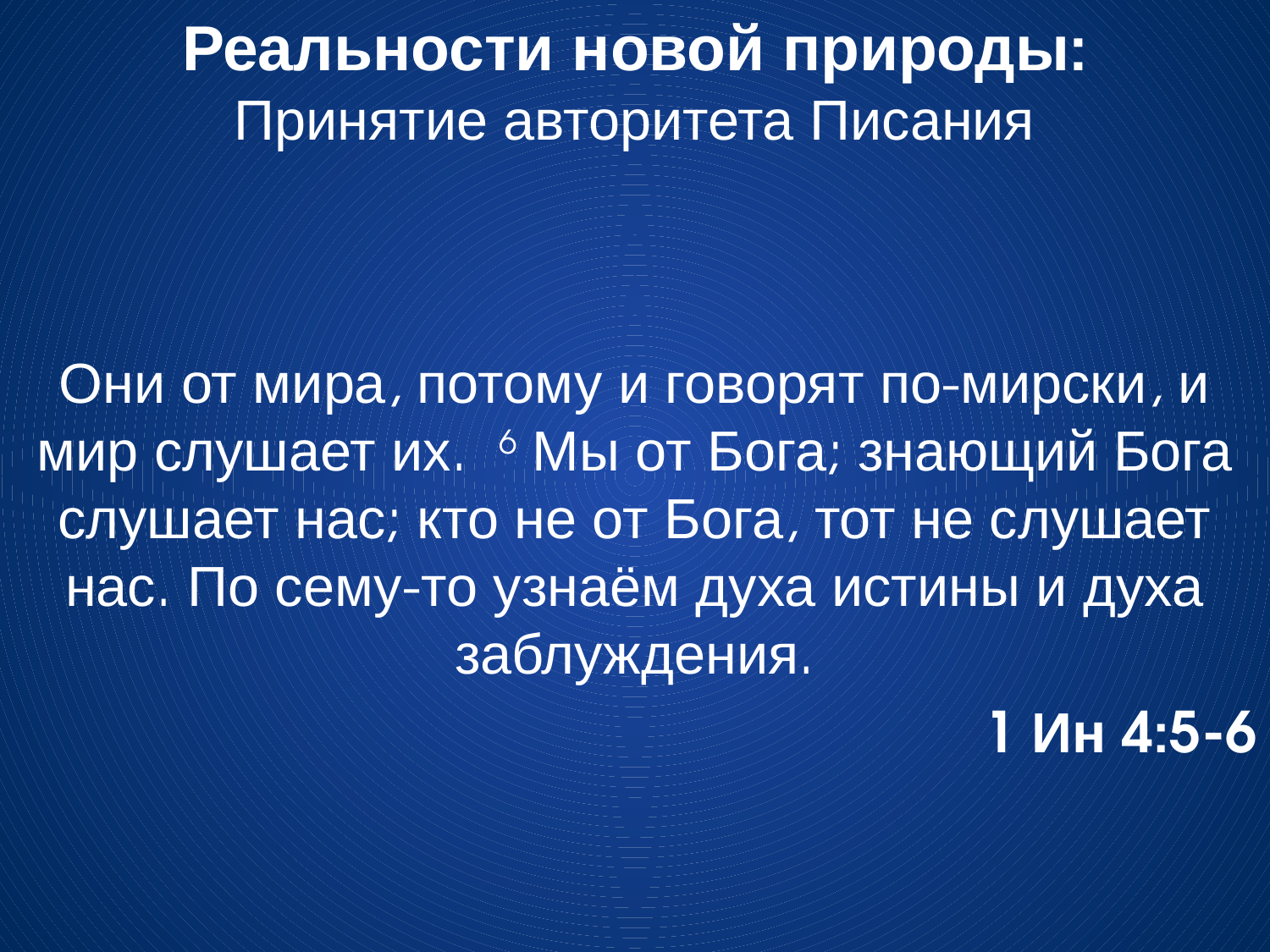

# Реальности новой природы: Принятие авторитета Писания
Они от мира, потому и говорят по-мирски, и мир слушает их.  6 Мы от Бога; знающий Бога слушает нас; кто не от Бога, тот не слушает нас. По сему-то узнаём духа истины и духа заблуждения.
1 Ин 4:5-6